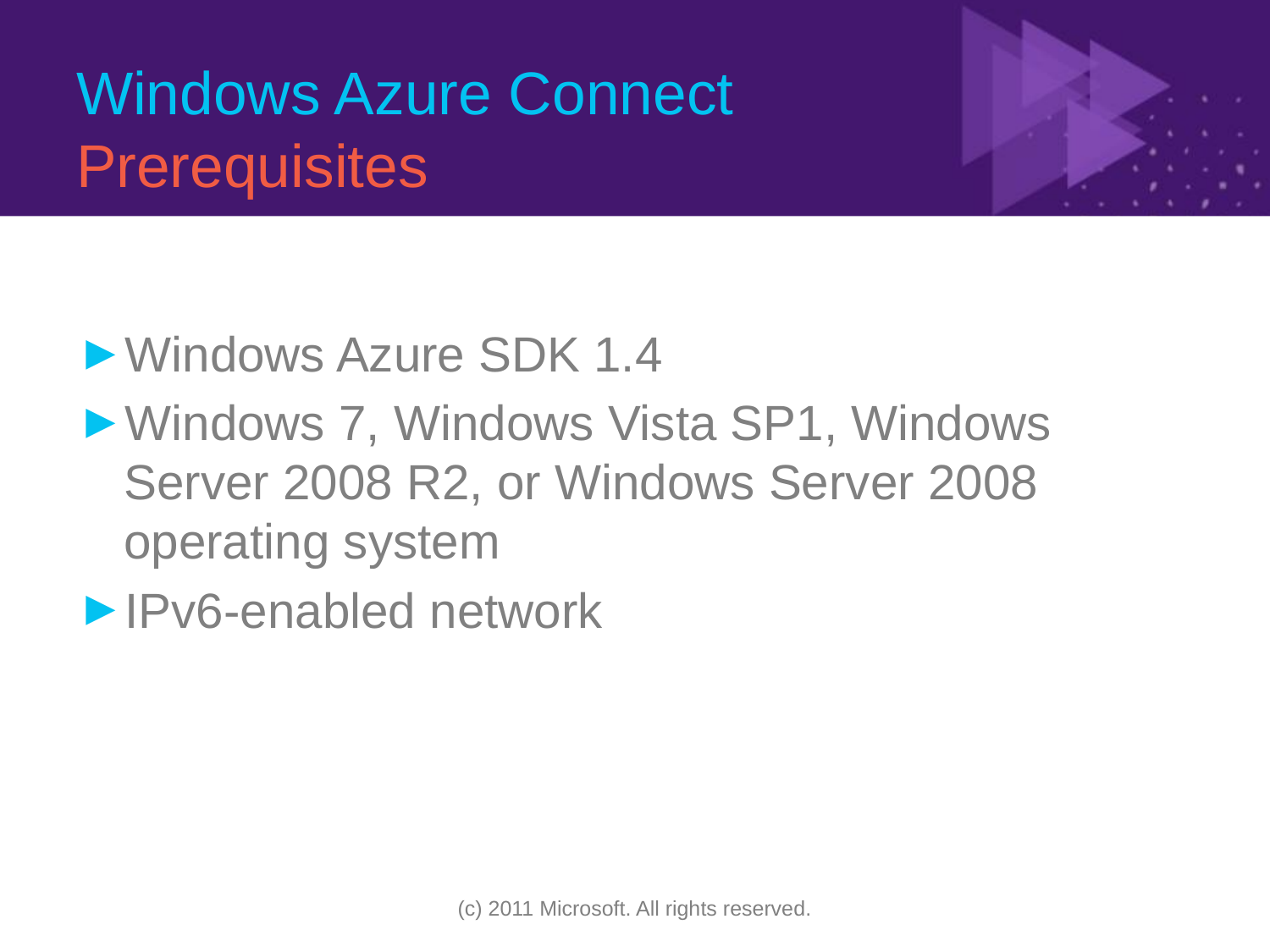

# Windows Azure Connect Prerequisites
Windows Azure SDK 1.4
Windows 7, Windows Vista SP1, Windows Server 2008 R2, or Windows Server 2008 operating system
IPv6-enabled network
(c) 2011 Microsoft. All rights reserved.